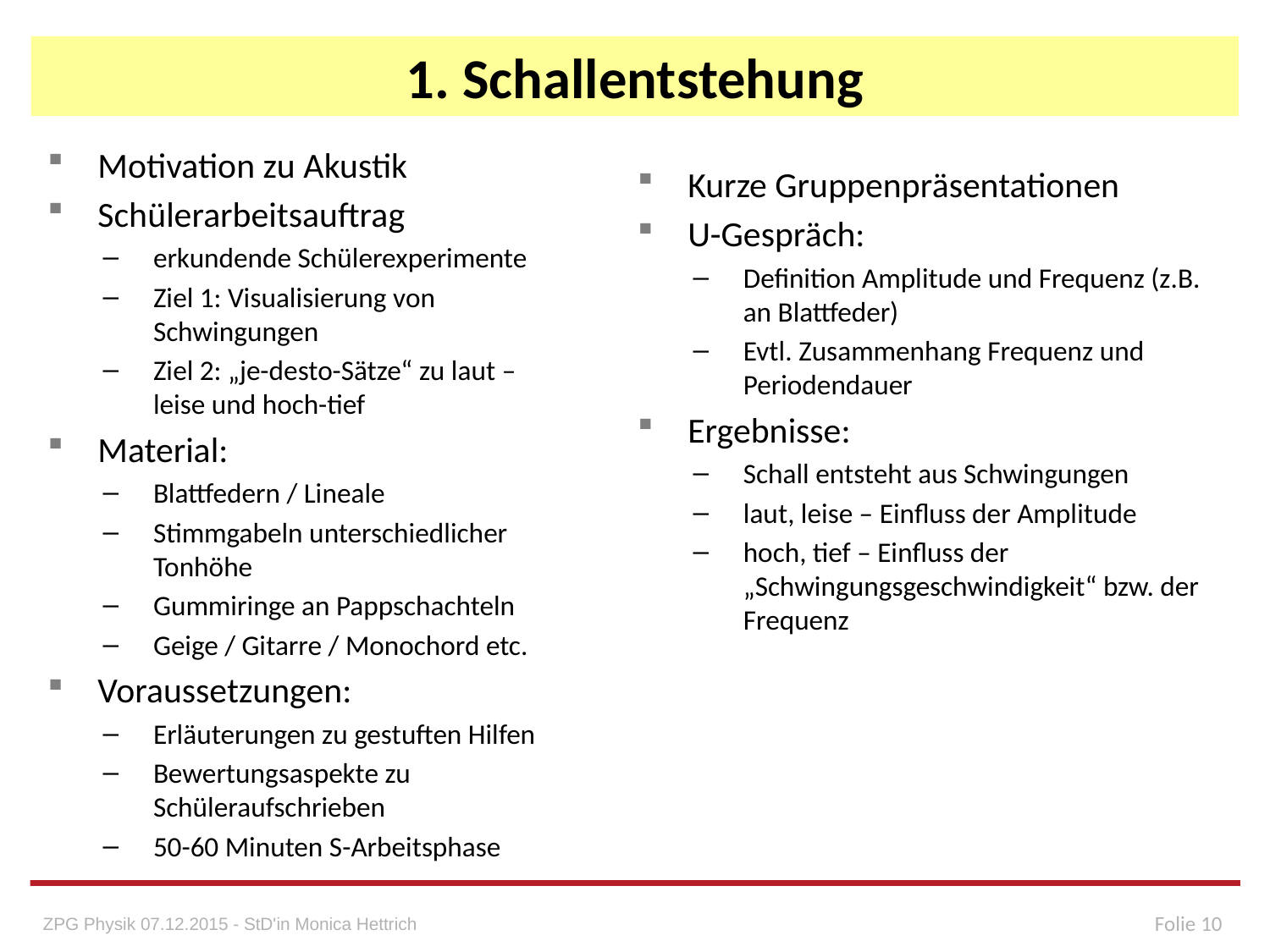

# 1. Schallentstehung
Motivation zu Akustik
Schülerarbeitsauftrag
erkundende Schülerexperimente
Ziel 1: Visualisierung von Schwingungen
Ziel 2: „je-desto-Sätze“ zu laut –leise und hoch-tief
Material:
Blattfedern / Lineale
Stimmgabeln unterschiedlicher Tonhöhe
Gummiringe an Pappschachteln
Geige / Gitarre / Monochord etc.
Voraussetzungen:
Erläuterungen zu gestuften Hilfen
Bewertungsaspekte zu Schüleraufschrieben
50-60 Minuten S-Arbeitsphase
Kurze Gruppenpräsentationen
U-Gespräch:
Definition Amplitude und Frequenz (z.B. an Blattfeder)
Evtl. Zusammenhang Frequenz und Periodendauer
Ergebnisse:
Schall entsteht aus Schwingungen
laut, leise – Einfluss der Amplitude
hoch, tief – Einfluss der „Schwingungsgeschwindigkeit“ bzw. der Frequenz
Folie 10
ZPG Physik 07.12.2015 - StD'in Monica Hettrich